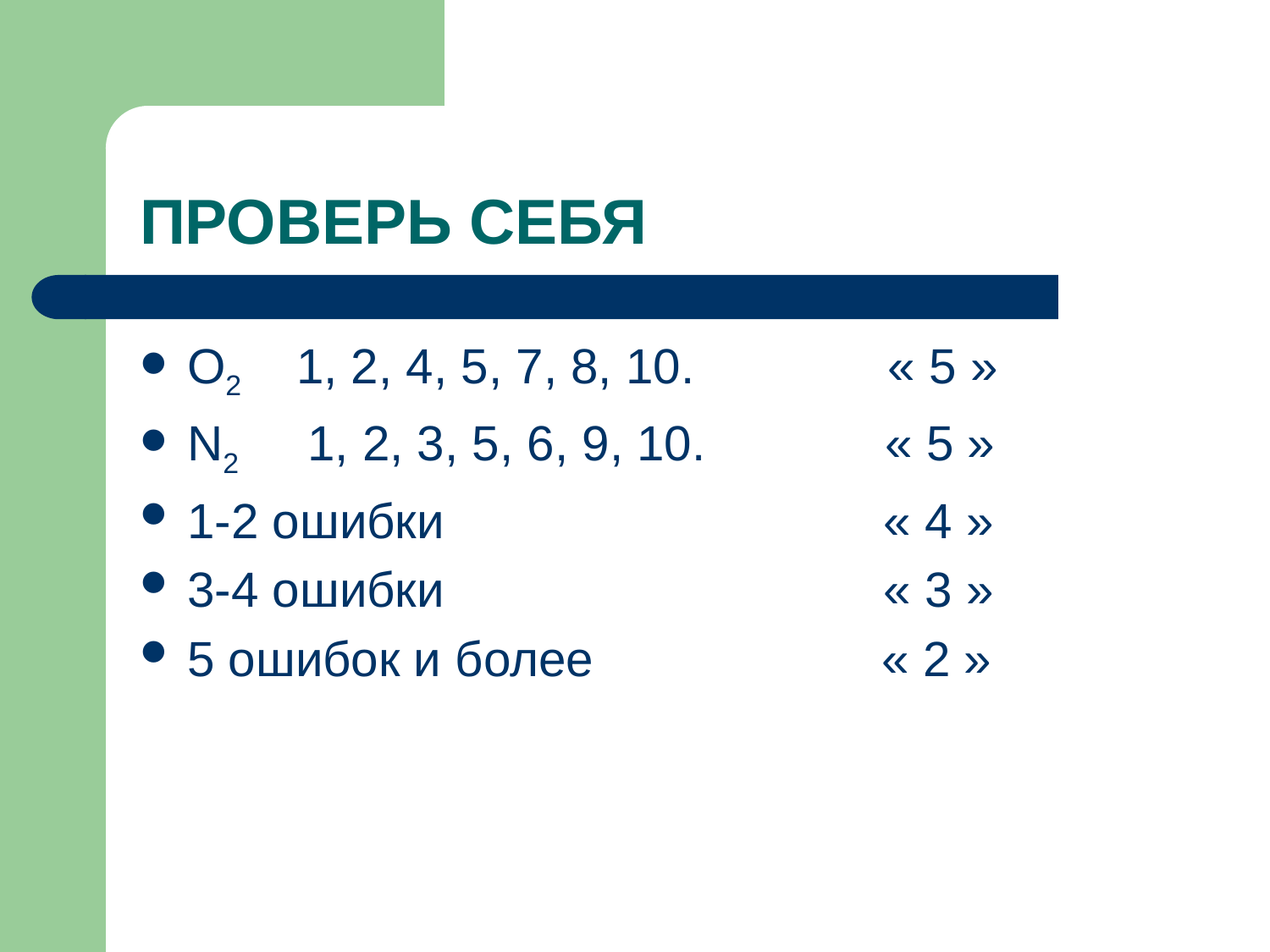

# ПРОВЕРЬ СЕБЯ
O2    1, 2, 4, 5, 7, 8, 10.              « 5 »
N2     1, 2, 3, 5, 6, 9, 10.             « 5 »
1-2 ошибки                                « 4 »
3-4 ошибки                                « 3 »
5 ошибок и более                     « 2 »